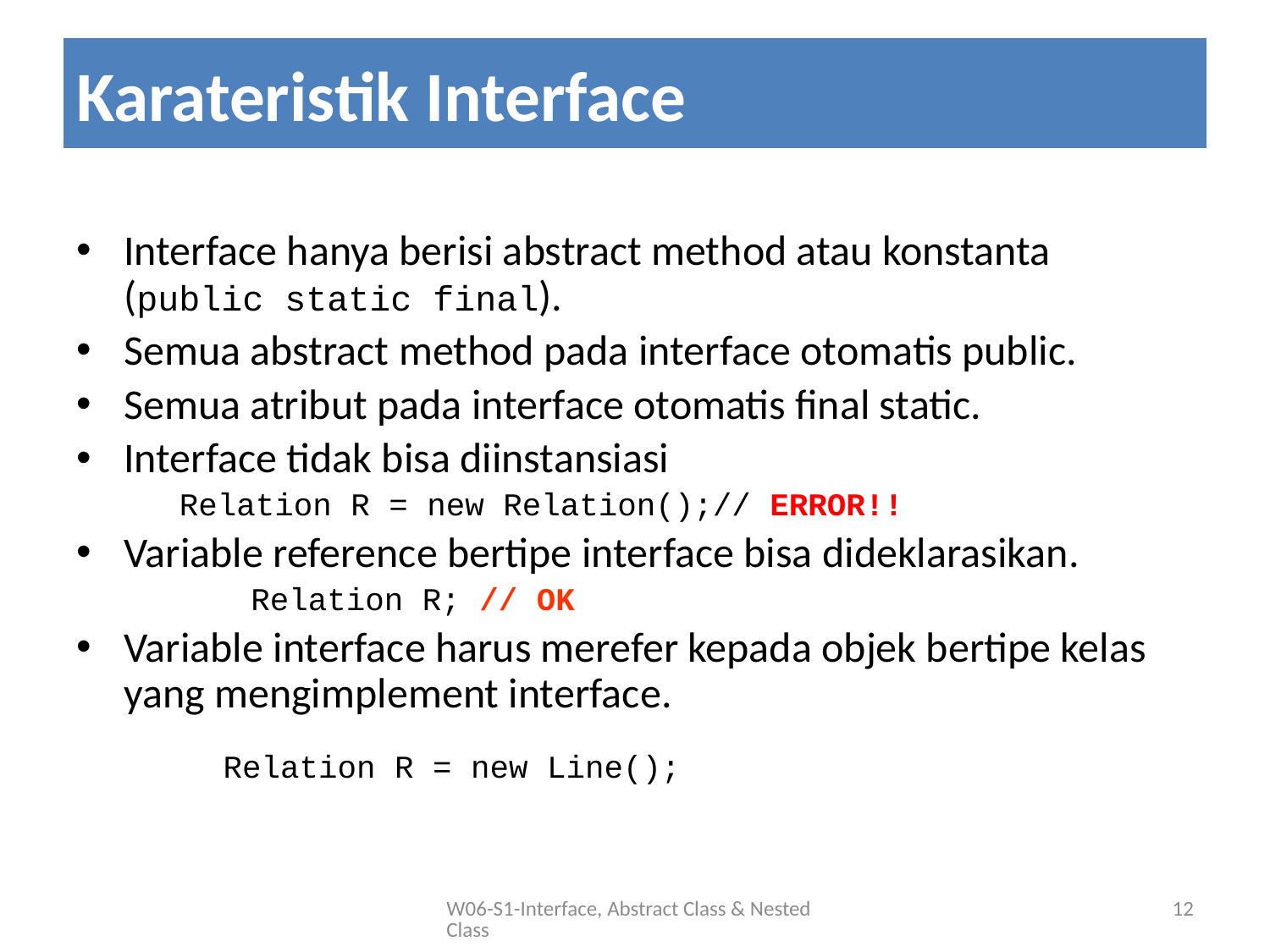

# Karateristik Interface
Interface hanya berisi abstract method atau konstanta (public static final).
Semua abstract method pada interface otomatis public.
Semua atribut pada interface otomatis final static.
Interface tidak bisa diinstansiasi
	Relation R = new Relation();// ERROR!!
Variable reference bertipe interface bisa dideklarasikan.
		Relation R; // OK
Variable interface harus merefer kepada objek bertipe kelas yang mengimplement interface.

Relation R = new Line();
12
W06-S1-Interface, Abstract Class & Nested Class